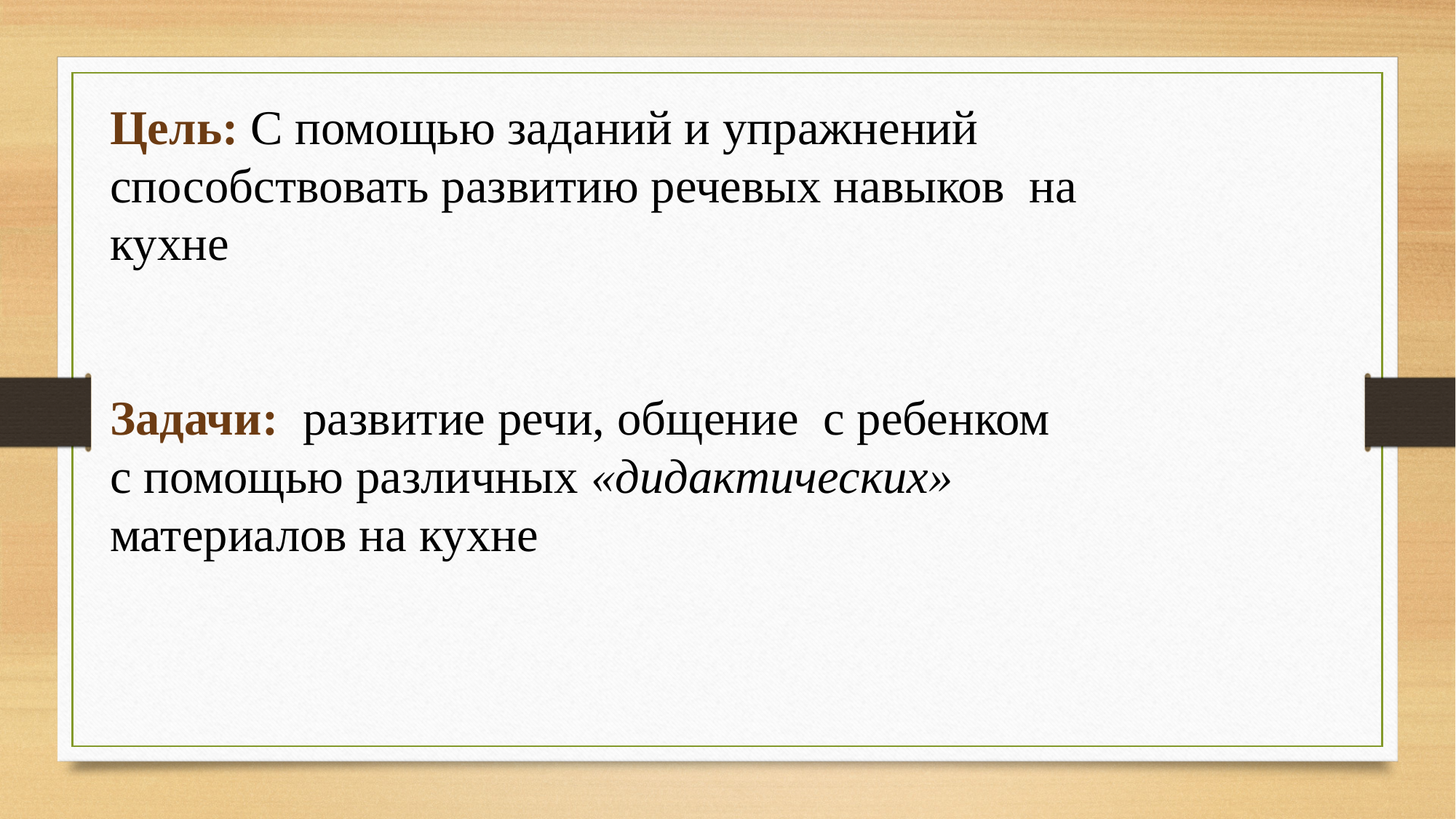

Цель: С помощью заданий и упражнений способствовать развитию речевых навыков  на кухне

Задачи:  развитие речи, общение  с ребенком с помощью различных «дидактических» материалов на кухне